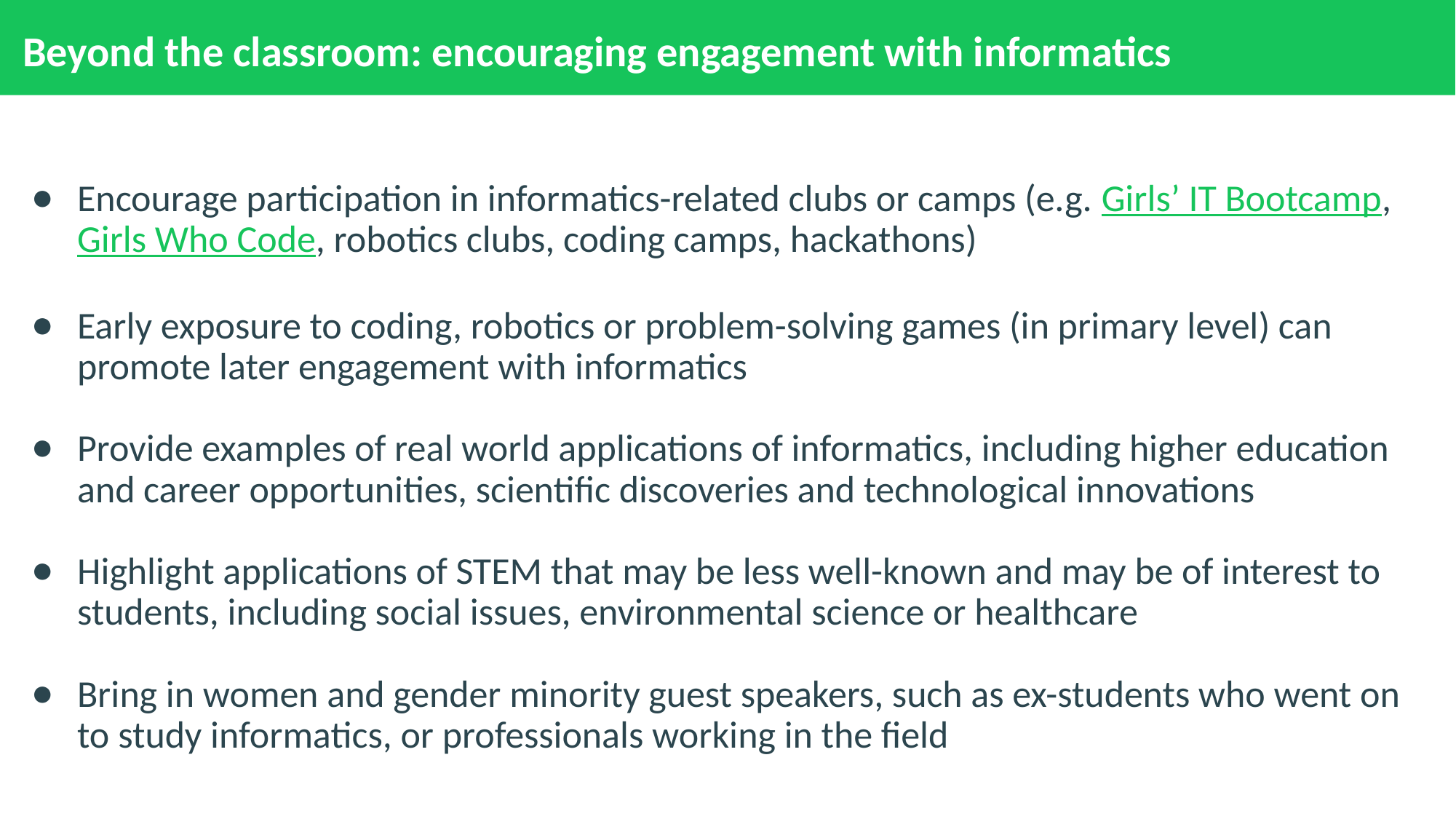

# Beyond the classroom: encouraging engagement with informatics
Encourage participation in informatics-related clubs or camps (e.g. Girls’ IT Bootcamp, Girls Who Code, robotics clubs, coding camps, hackathons)
Early exposure to coding, robotics or problem-solving games (in primary level) can promote later engagement with informatics
Provide examples of real world applications of informatics, including higher education and career opportunities, scientific discoveries and technological innovations
Highlight applications of STEM that may be less well-known and may be of interest to students, including social issues, environmental science or healthcare
Bring in women and gender minority guest speakers, such as ex-students who went on to study informatics, or professionals working in the field